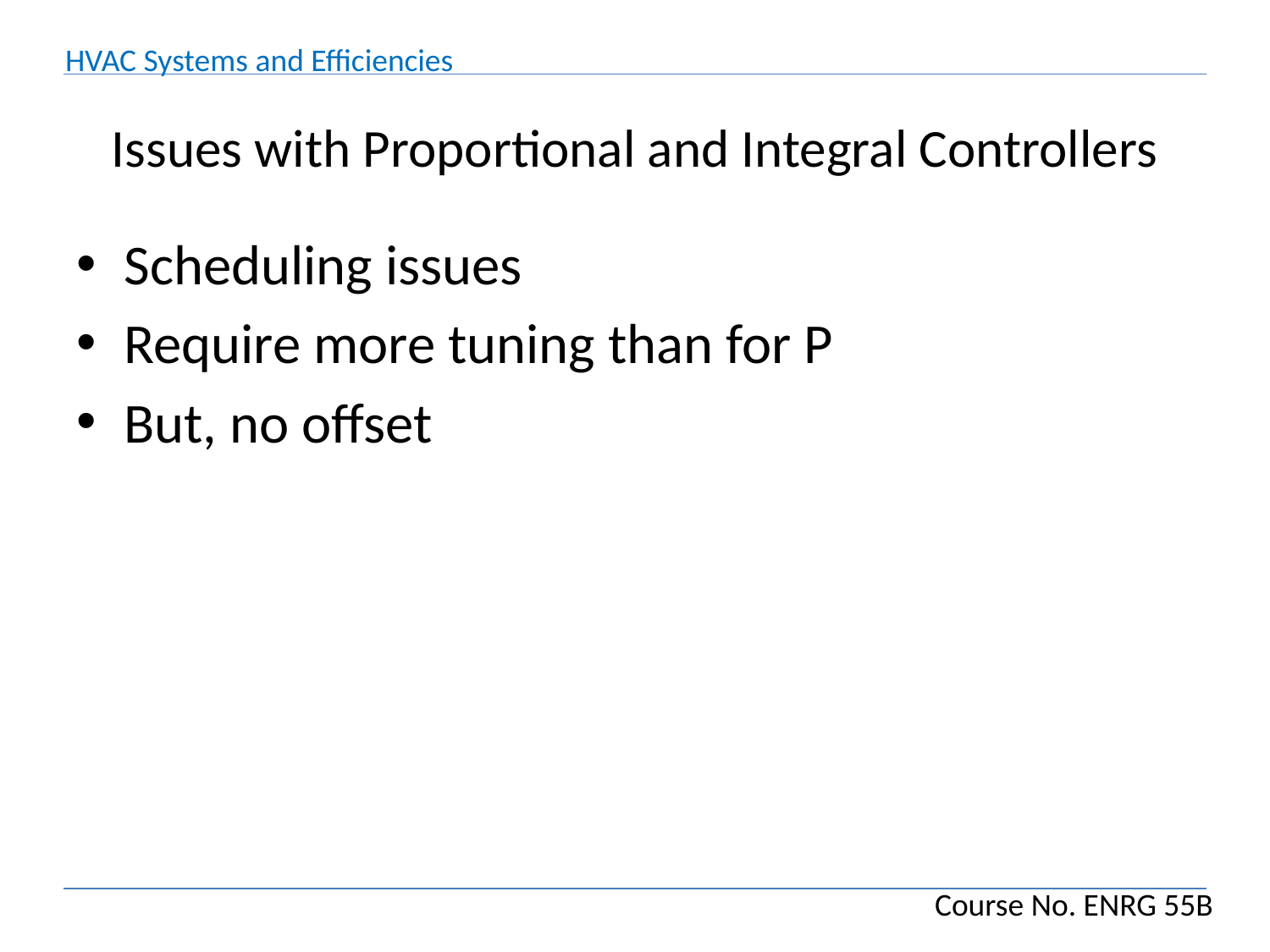

# Issues with Proportional and Integral Controllers
Scheduling issues
Require more tuning than for P
But, no offset